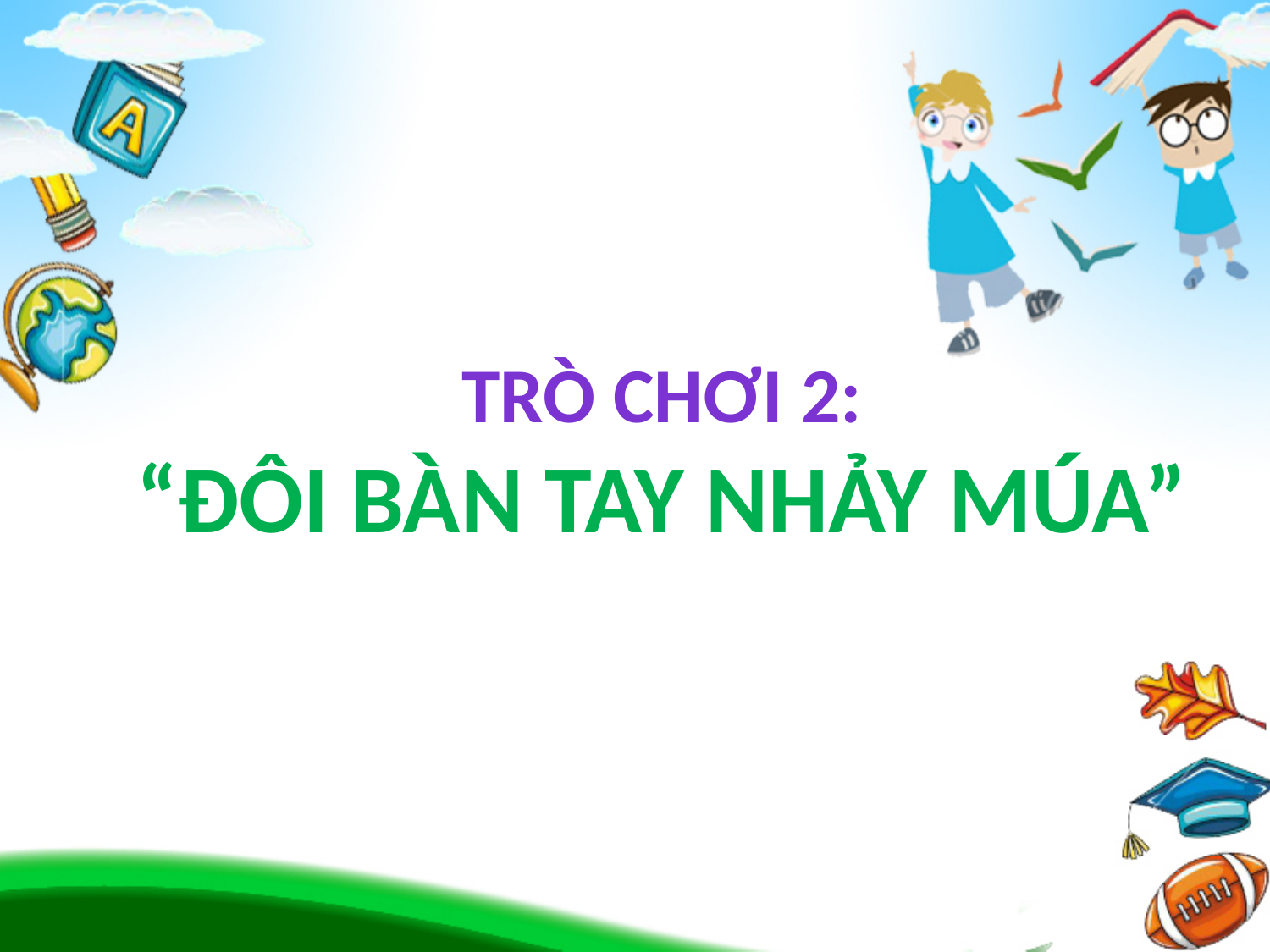

Trò chơi 2:
“Đôi bàn tay nhảy múa”